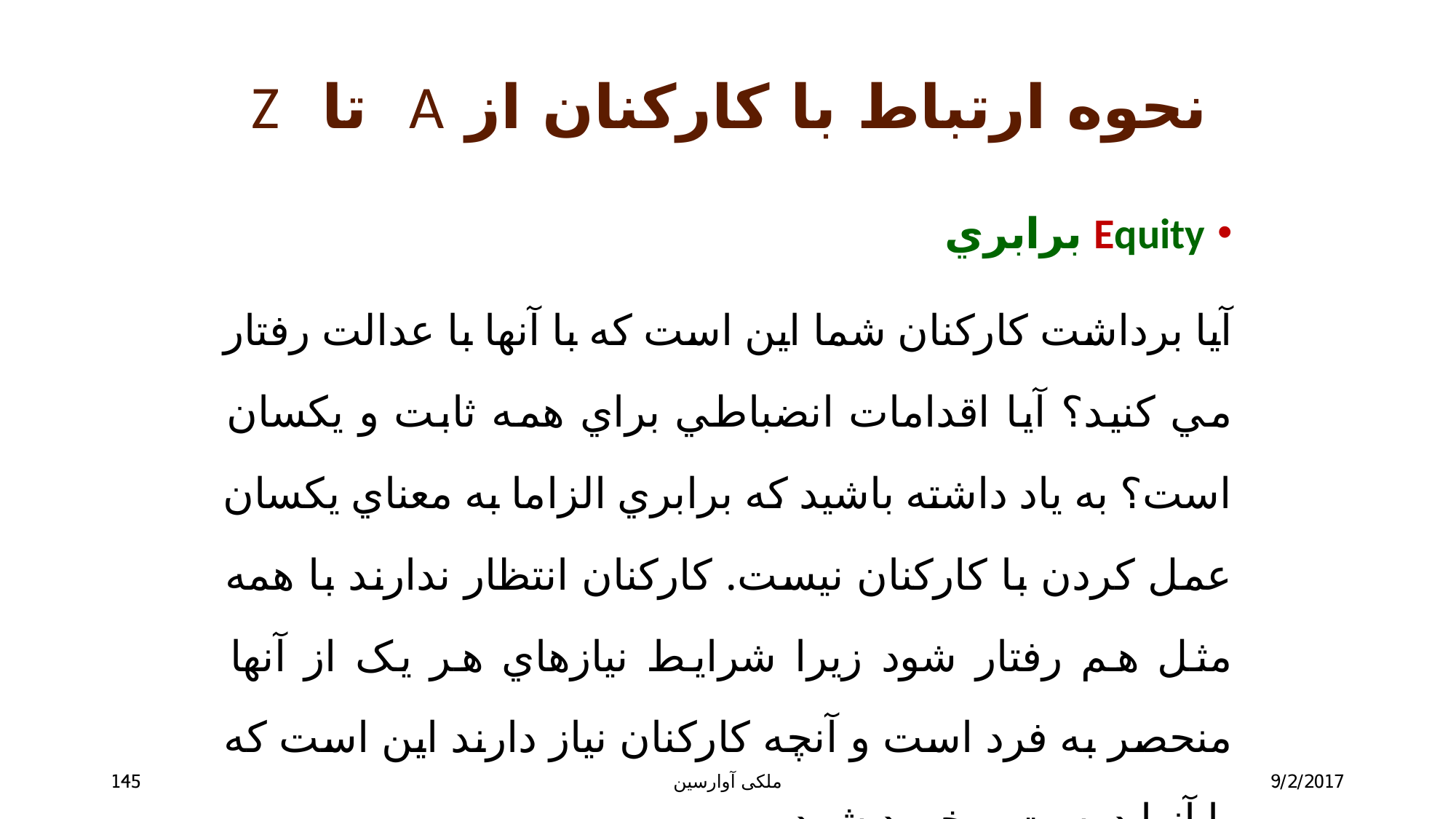

# نحوه ارتباط با کارکنان از A  تا  Z
Equity برابري
آيا برداشت کارکنان شما اين است که با آنها با عدالت رفتار مي کنيد؟ آيا اقدامات انضباطي براي همه ثابت و يکسان است؟ به ياد داشته باشيد که برابري الزاما به معناي يکسان عمل کردن با کارکنان نيست. کارکنان انتظار ندارند با همه مثل هم رفتار شود زيرا شرايط نيازهاي هر يک از آنها منحصر به فرد است و آنچه کارکنان نياز دارند اين است که با آنها درست برخورد شود.

145
ملکی آوارسین
9/2/2017